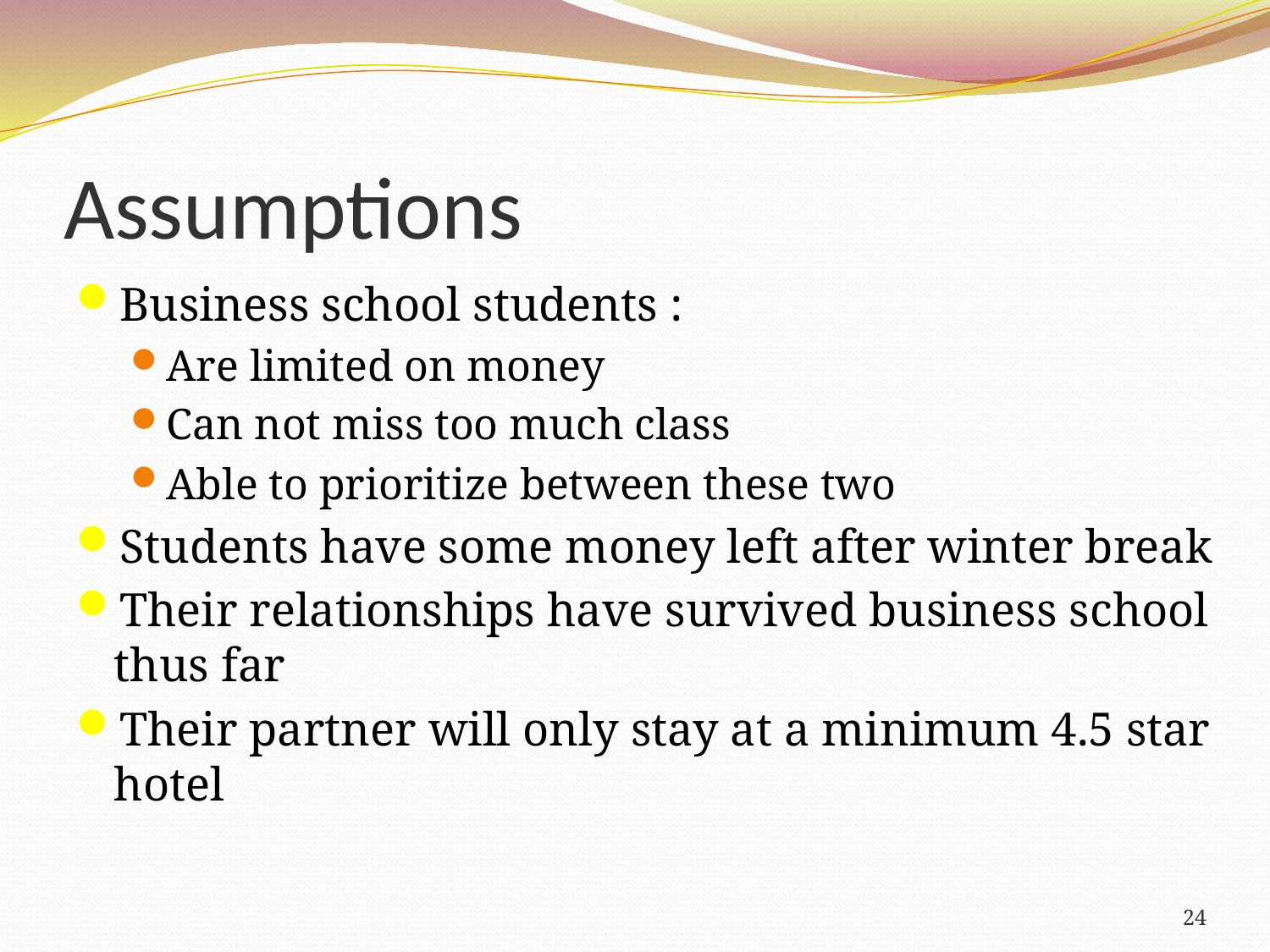

# Assumptions
Business school students :
Are limited on money
Can not miss too much class
Able to prioritize between these two
Students have some money left after winter break
Their relationships have survived business school thus far
Their partner will only stay at a minimum 4.5 star hotel
24